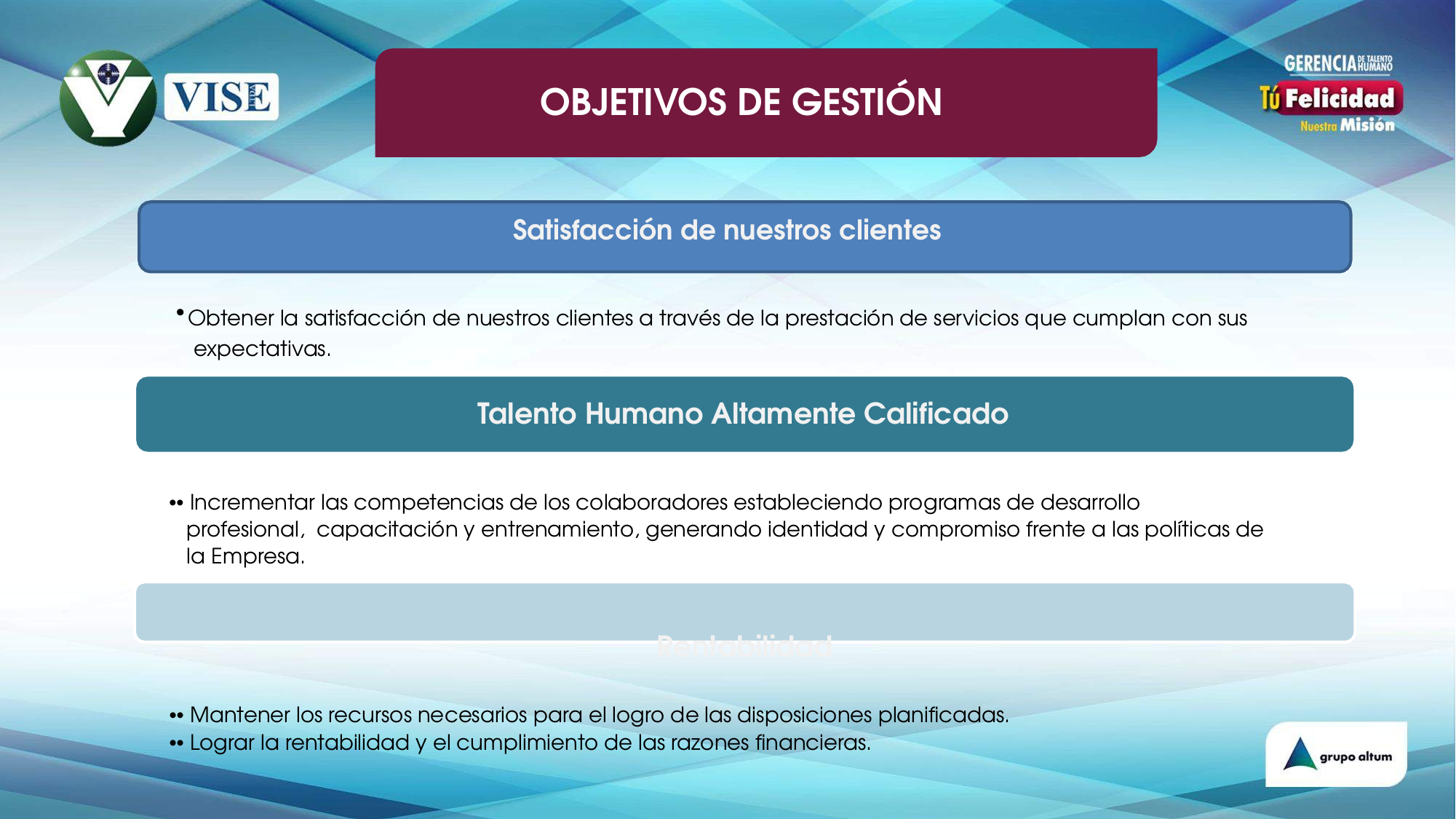

# OBJETIVOS DE GESTIÓN

Satisfacción de nuestros clientes
Obtener la satisfacción de nuestros clientes a través de la prestación de servicios que cumplan con sus  expectativas.
Talento Humano Altamente Calificado
•• Incrementar las competencias de los colaboradores estableciendo programas de desarrollo profesional,  capacitación y entrenamiento, generando identidad y compromiso frente a las políticas de la Empresa.

Rentabilidad

•• Mantener los recursos necesarios para el logro de las disposiciones planificadas.
•• Lograr la rentabilidad y el cumplimiento de las razones financieras.